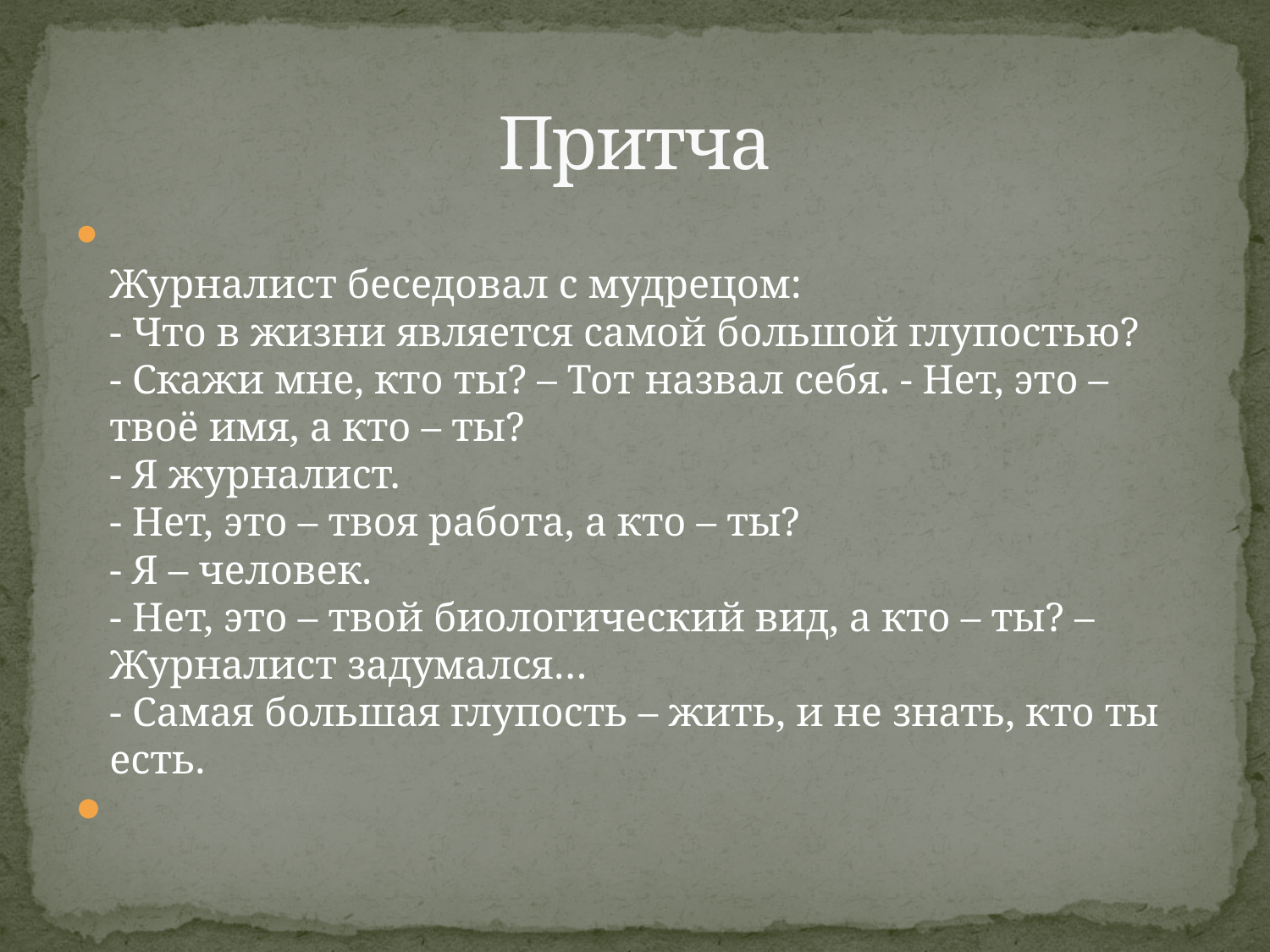

# Притча
Журналист беседовал с мудрецом:
- Что в жизни является самой большой глупостью?
- Скажи мне, кто ты? – Тот назвал себя. - Нет, это – твоё имя, а кто – ты?
- Я журналист.
- Нет, это – твоя работа, а кто – ты?
- Я – человек.
- Нет, это – твой биологический вид, а кто – ты? – Журналист задумался…
- Самая большая глупость – жить, и не знать, кто ты есть.